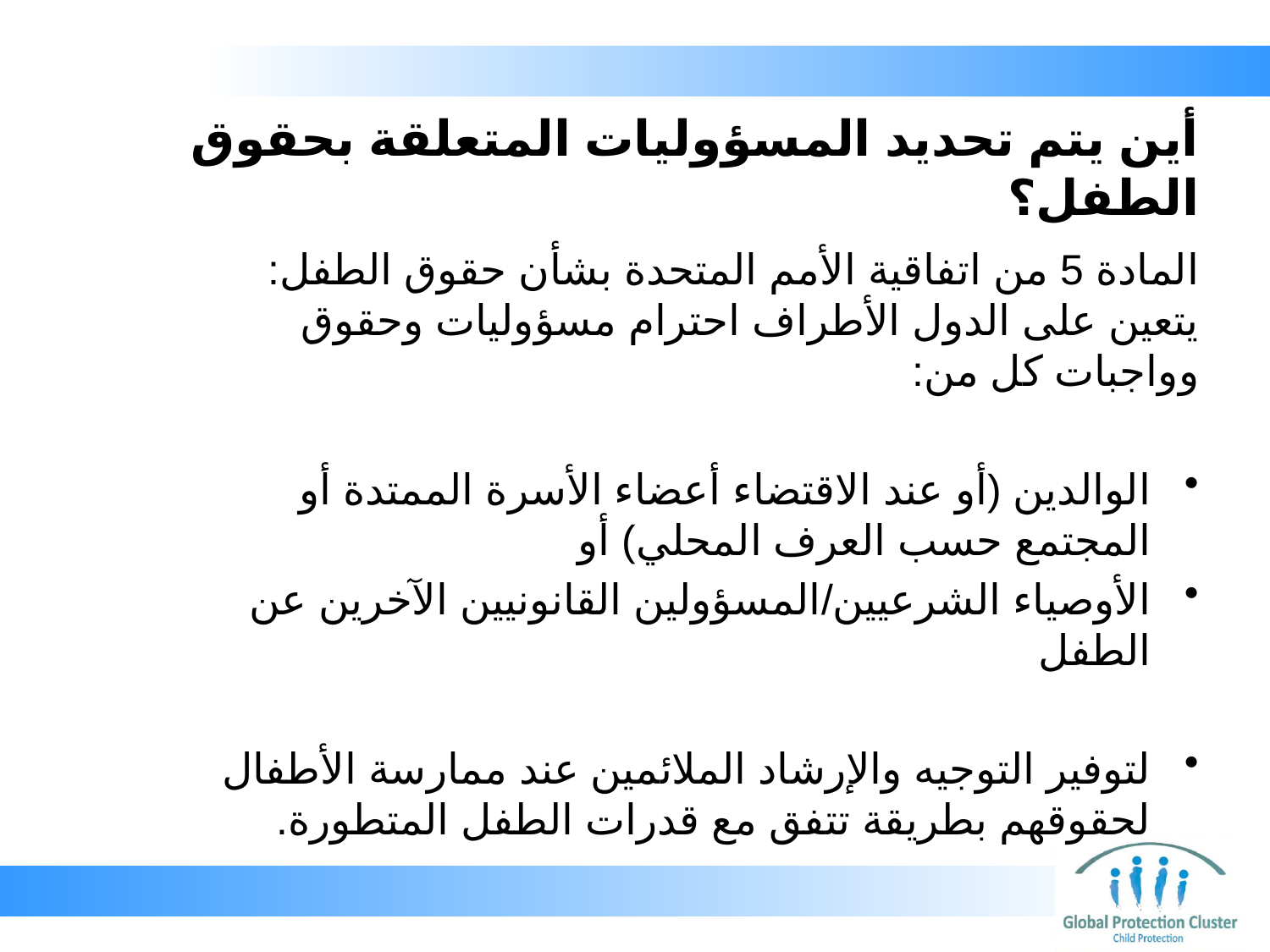

# أين يتم تحديد المسؤوليات المتعلقة بحقوق الطفل؟
المادة 5 من اتفاقية الأمم المتحدة بشأن حقوق الطفل: يتعين على الدول الأطراف احترام مسؤوليات وحقوق وواجبات كل من:

الوالدين (أو عند الاقتضاء أعضاء الأسرة الممتدة أو المجتمع حسب العرف المحلي) ‏أو
الأوصياء الشرعيين/المسؤولين القانونيين الآخرين عن الطفل

لتوفير التوجيه والإرشاد الملائمين عند ممارسة الأطفال لحقوقهم بطريقة تتفق مع قدرات الطفل المتطورة.